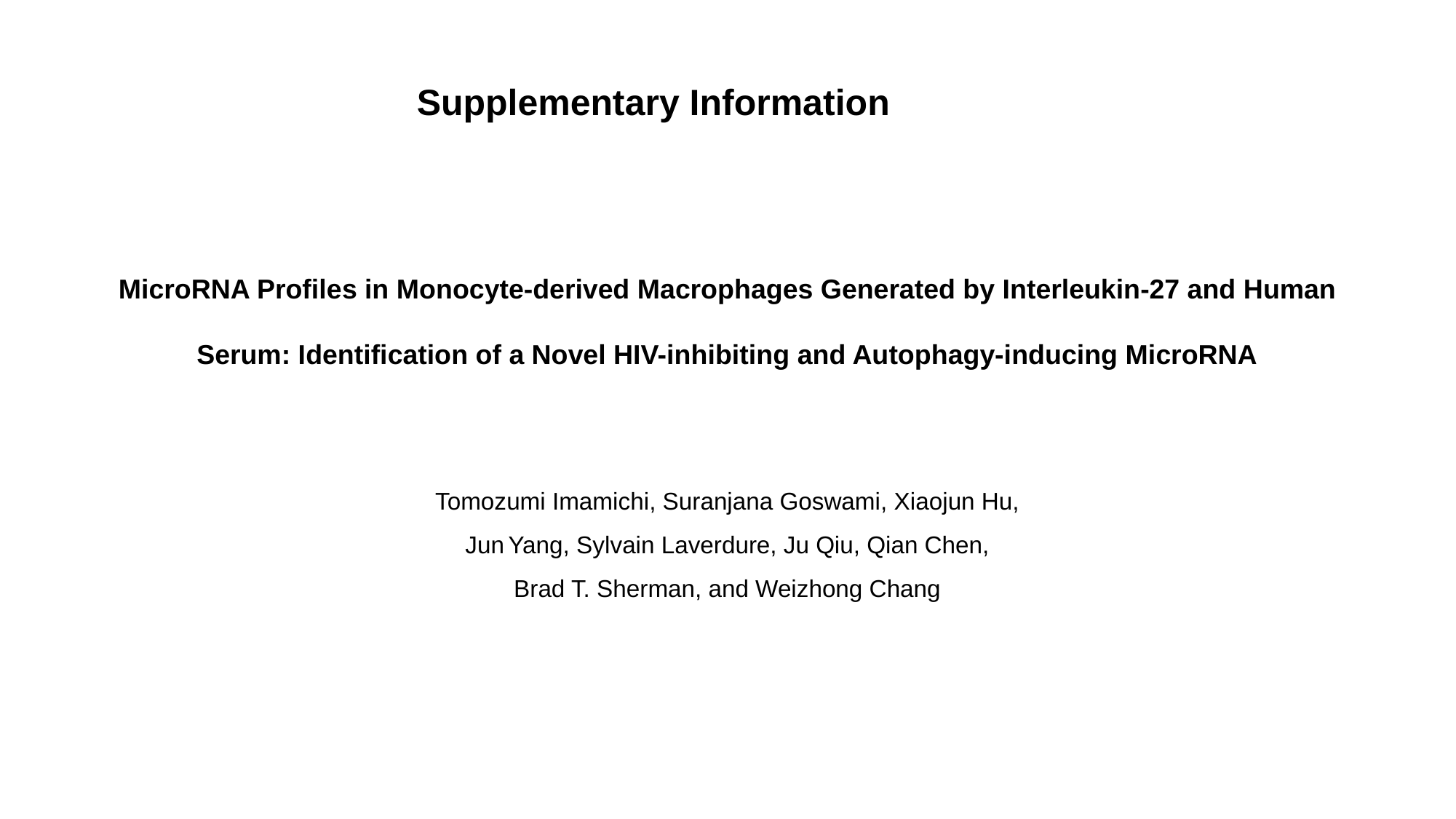

Supplementary Information
MicroRNA Profiles in Monocyte-derived Macrophages Generated by Interleukin-27 and Human Serum: Identification of a Novel HIV-inhibiting and Autophagy-inducing MicroRNA

Tomozumi Imamichi, Suranjana Goswami, Xiaojun Hu,
 Jun Yang, Sylvain Laverdure, Ju Qiu, Qian Chen,
Brad T. Sherman, and Weizhong Chang